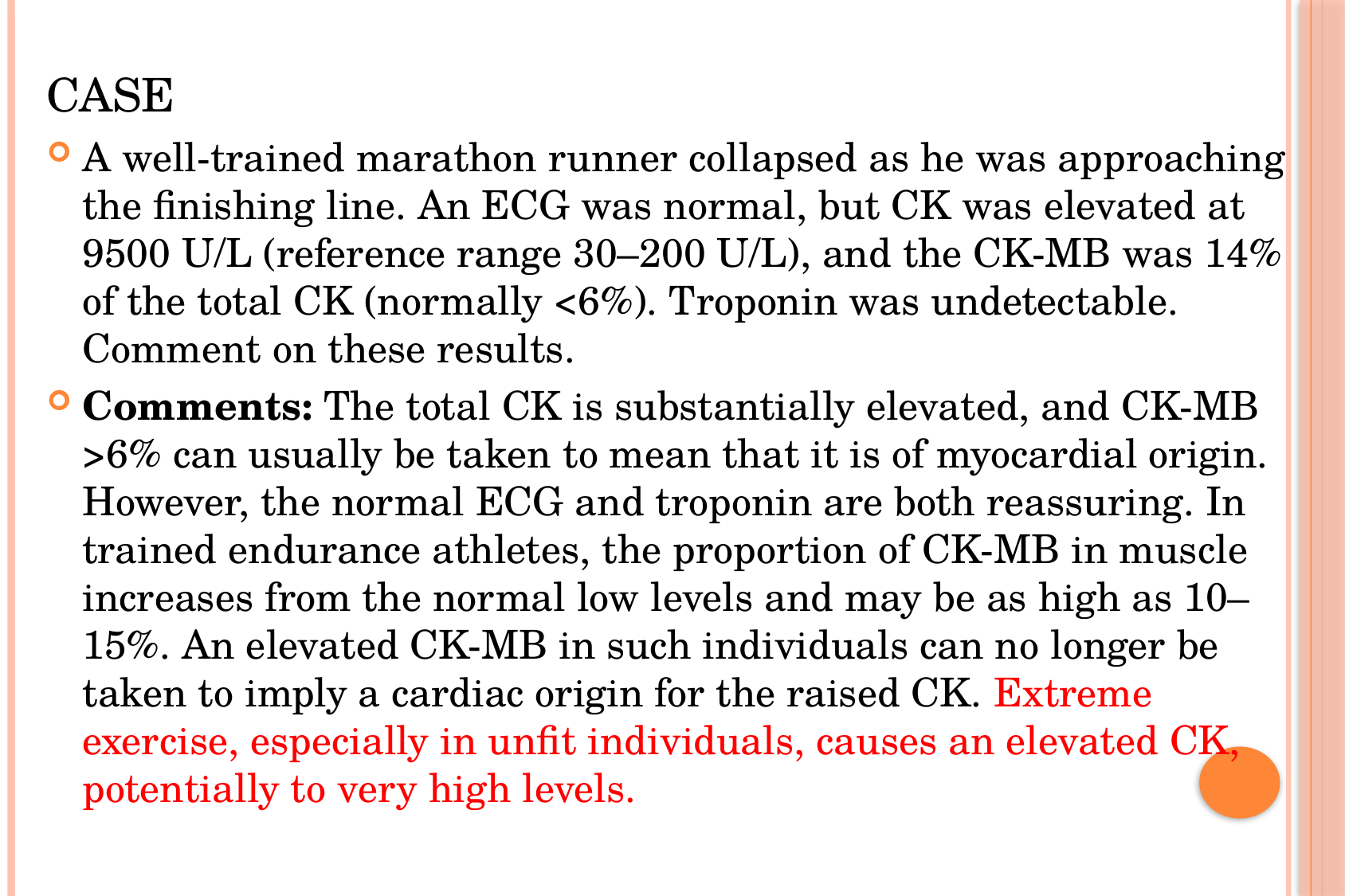

CASE
A well-trained marathon runner collapsed as he was approaching the finishing line. An ECG was normal, but CK was elevated at 9500 U/L (reference range 30–200 U/L), and the CK-MB was 14% of the total CK (normally <6%). Troponin was undetectable. Comment on these results.
Comments: The total CK is substantially elevated, and CK-MB >6% can usually be taken to mean that it is of myocardial origin. However, the normal ECG and troponin are both reassuring. In trained endurance athletes, the proportion of CK-MB in muscle increases from the normal low levels and may be as high as 10–15%. An elevated CK-MB in such individuals can no longer be taken to imply a cardiac origin for the raised CK. Extreme exercise, especially in unfit individuals, causes an elevated CK, potentially to very high levels.